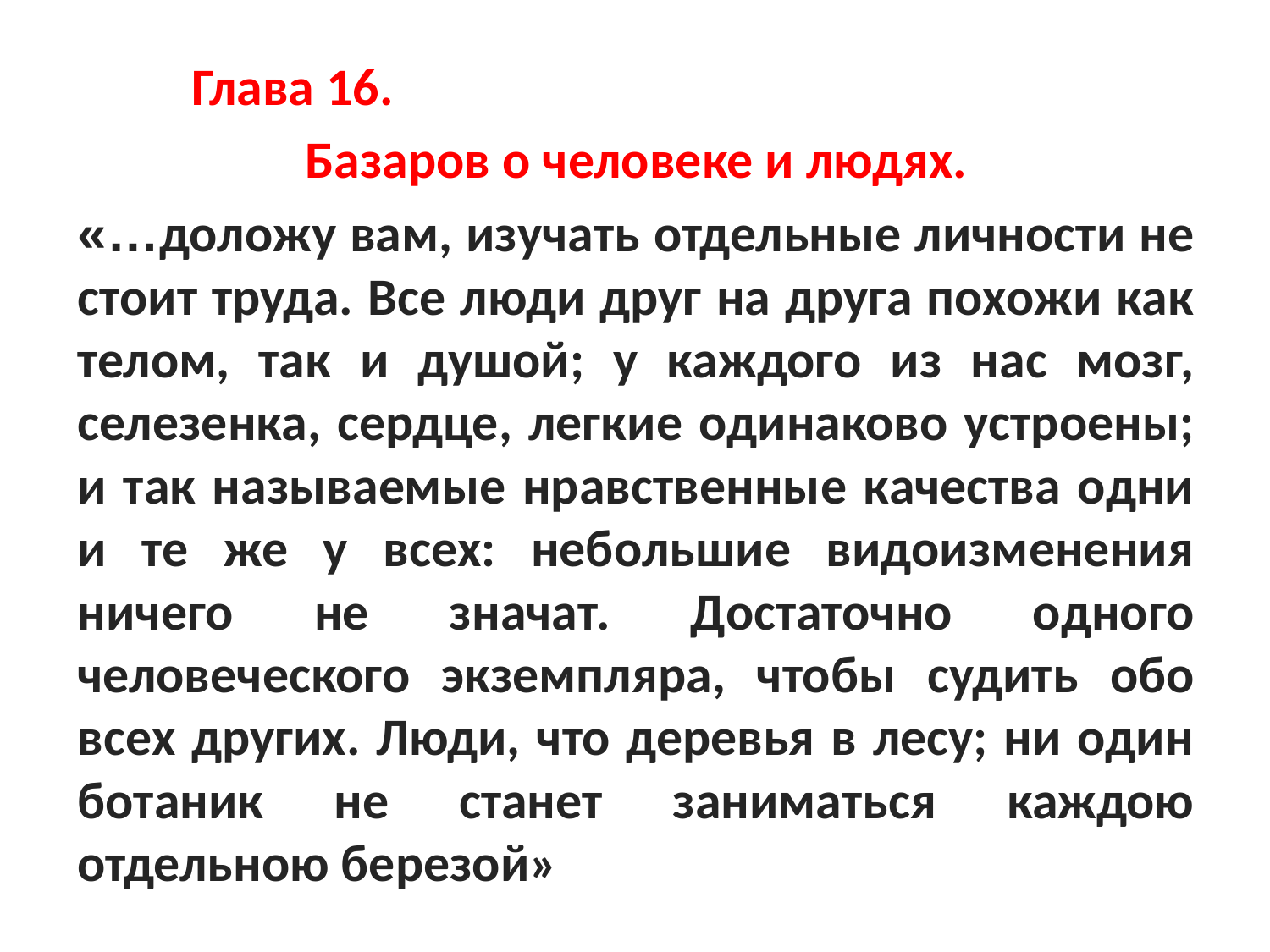

Глава 16.
Базаров о человеке и людях.
«…доложу вам, изучать отдельные личности не стоит труда. Все люди друг на друга похожи как телом, так и душой; у каждого из нас мозг, селезенка, сердце, легкие одинаково устроены; и так называемые нравственные качества одни и те же у всех: небольшие видоизменения ничего не значат. Достаточно одного человеческого экземпляра, чтобы судить обо всех других. Люди, что деревья в лесу; ни один ботаник не станет заниматься каждою отдельною березой»